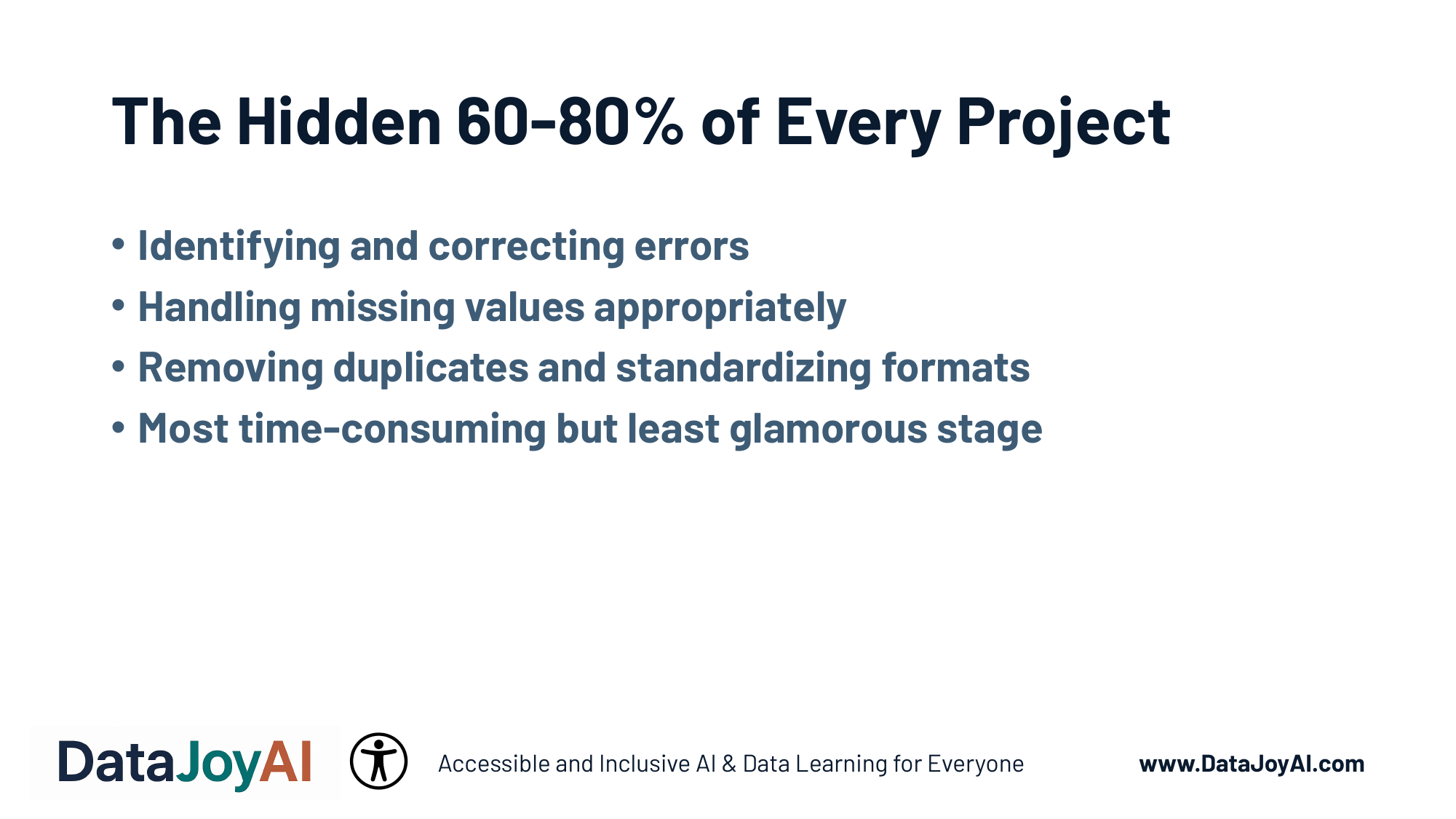

# The Hidden 60-80% of Every Project
Identifying and correcting errors
Handling missing values appropriately
Removing duplicates and standardizing formats
Most time-consuming but least glamorous stage